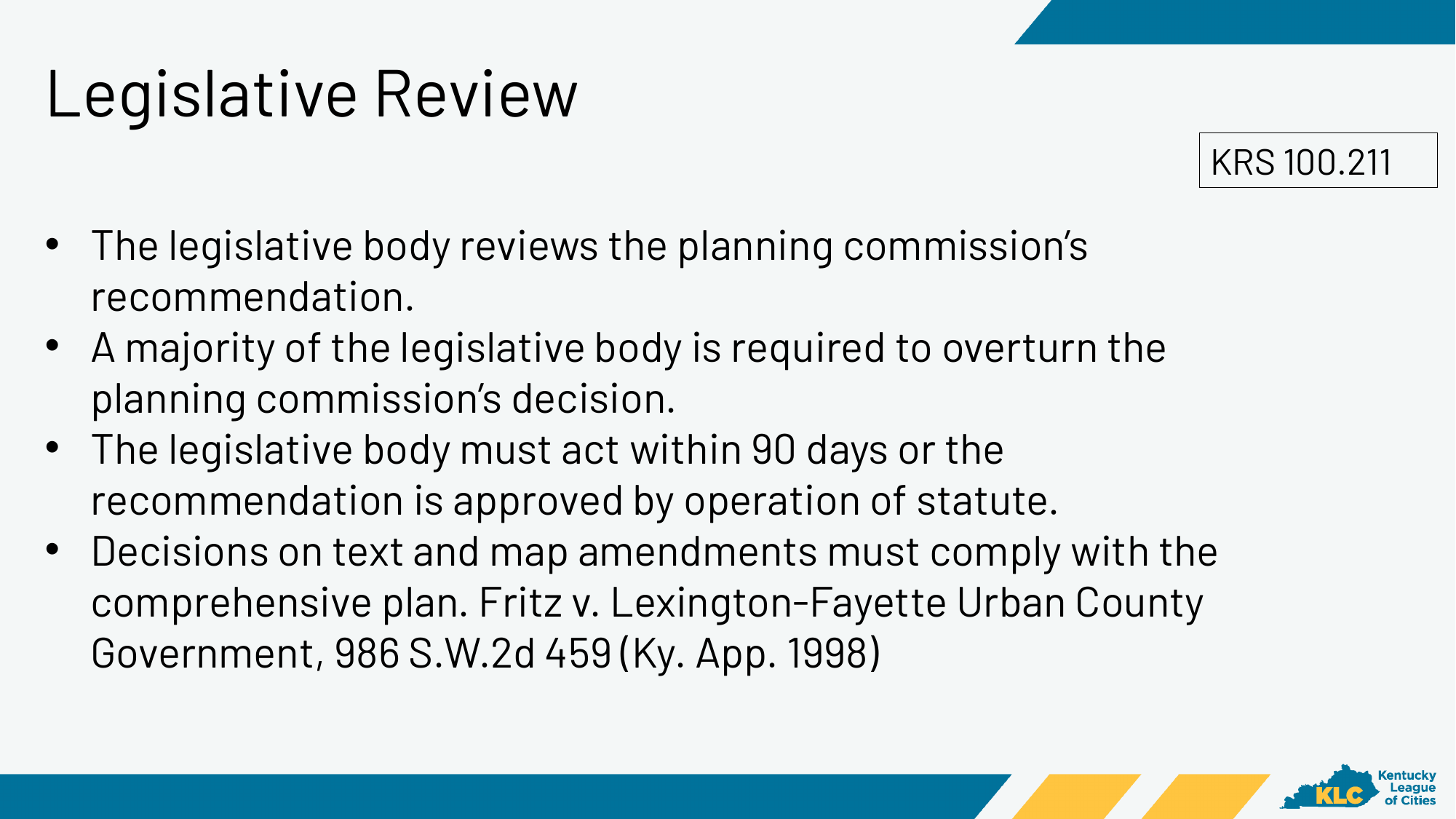

Legislative Review
KRS 100.211
The legislative body reviews the planning commission’s recommendation.
A majority of the legislative body is required to overturn the planning commission’s decision.
The legislative body must act within 90 days or the recommendation is approved by operation of statute.
Decisions on text and map amendments must comply with the comprehensive plan. Fritz v. Lexington-Fayette Urban County Government, 986 S.W.2d 459 (Ky. App. 1998)